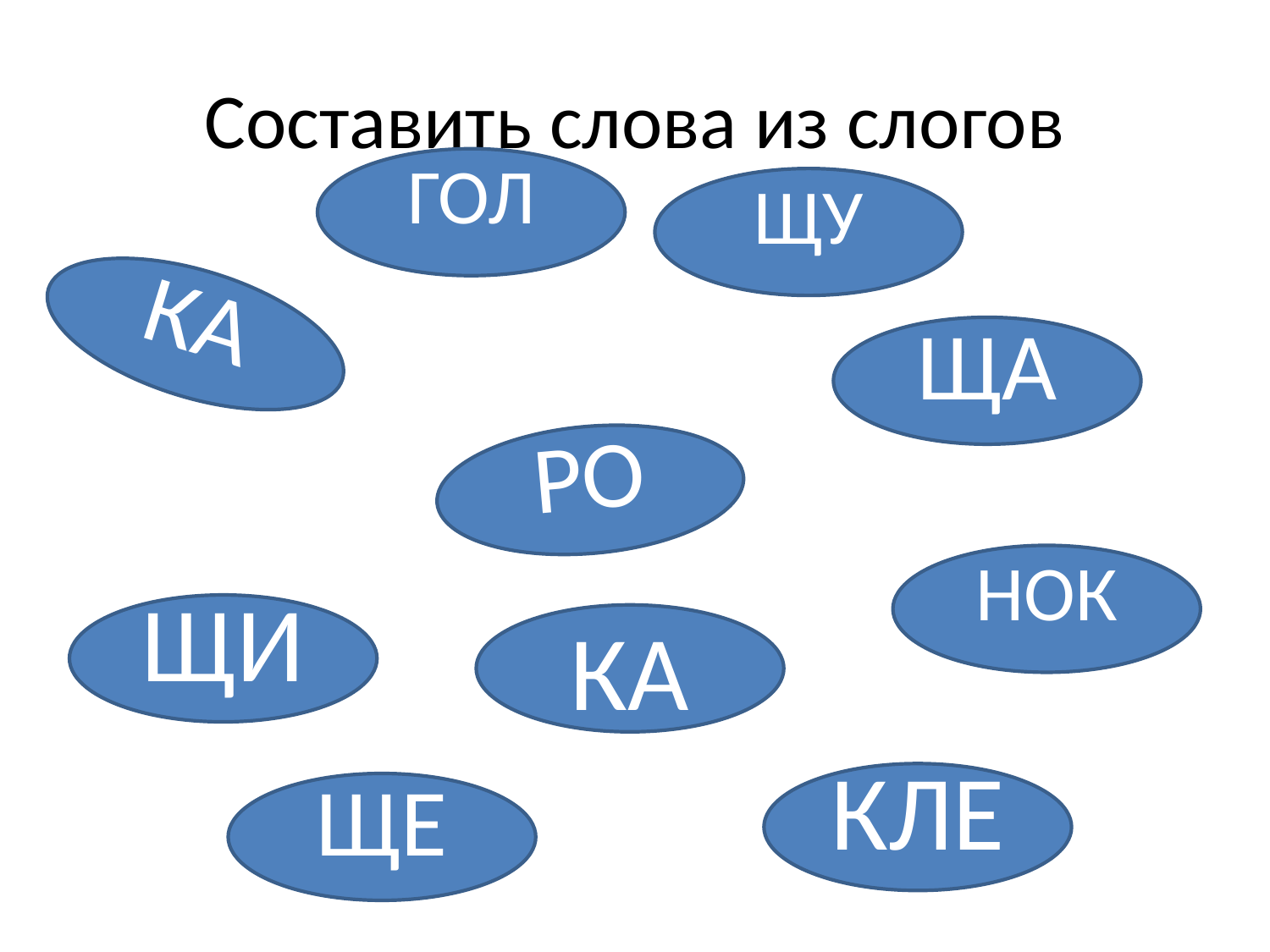

# Составить слова из слогов
ГОЛ

ЩУ

КА

ЩА

РО

НОК

ЩИ

КА
КЛЕ

ЩЕ